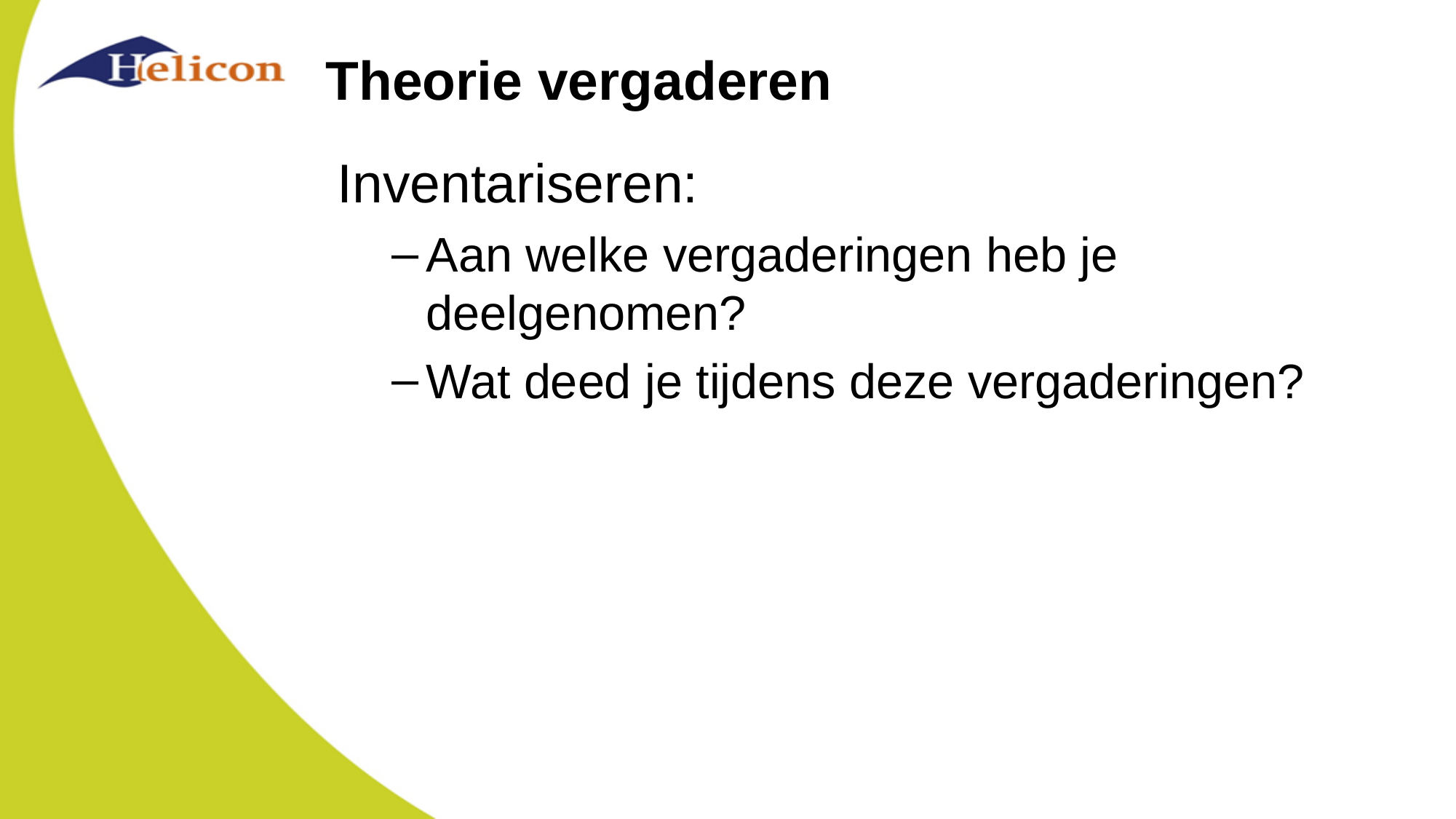

# Theorie vergaderen
Inventariseren:
Aan welke vergaderingen heb je deelgenomen?
Wat deed je tijdens deze vergaderingen?